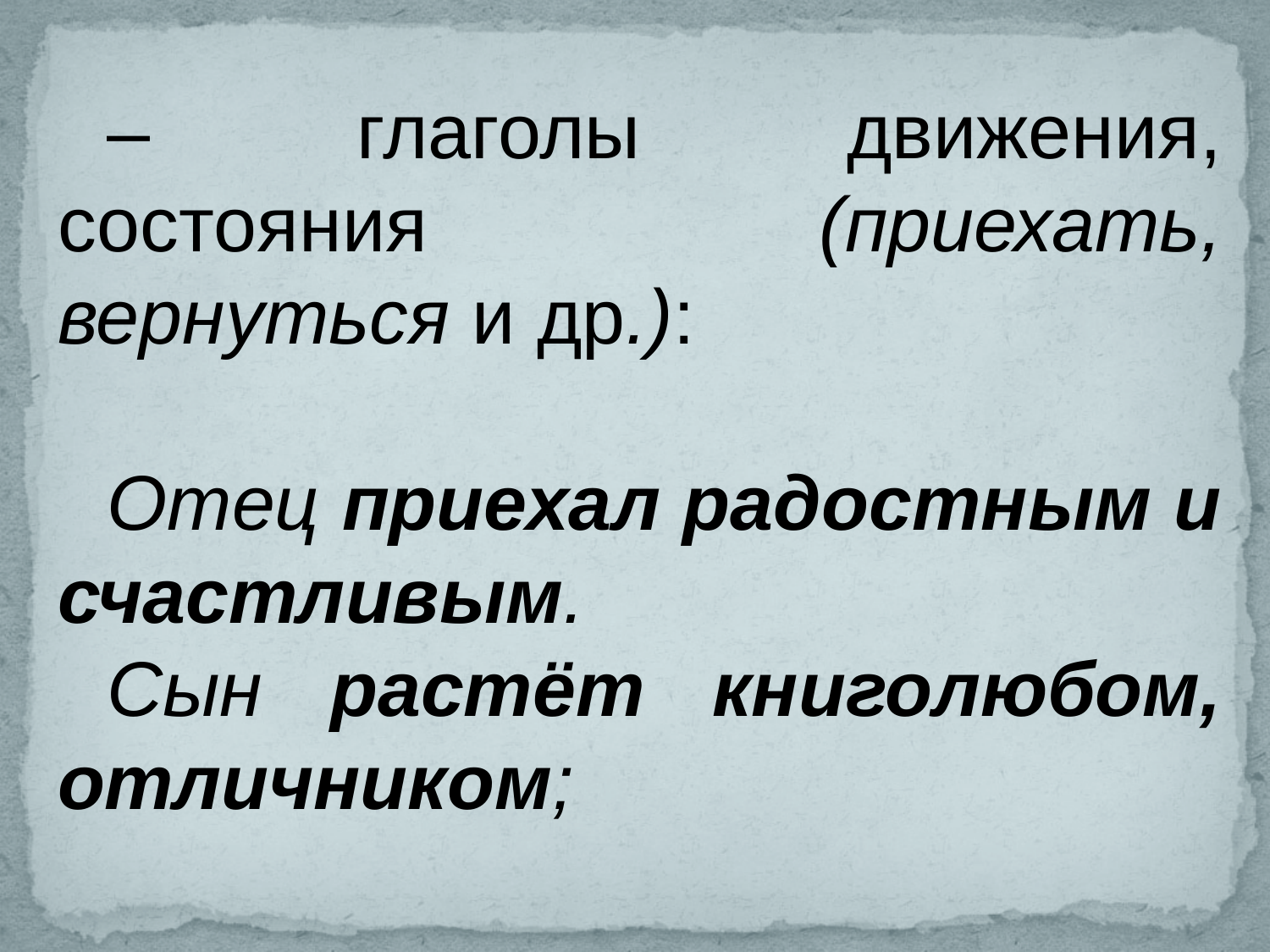

– глаголы движения, состояния (приехать, вернуться и др.):

Отец приехал радостным и счастливым.
Сын растёт книголюбом, отличником;